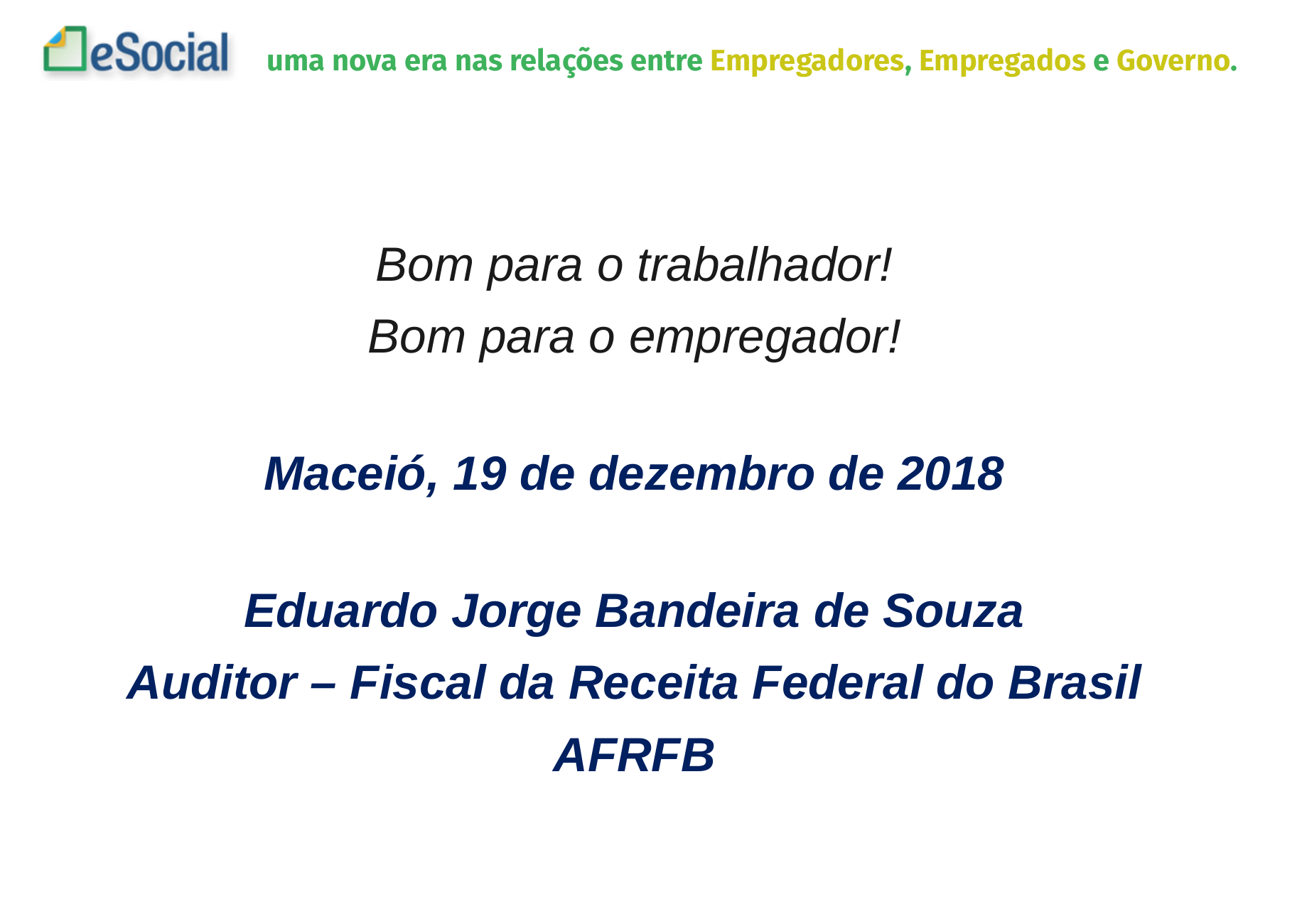

Bom para o trabalhador!
Bom para o empregador!

Maceió, 19 de dezembro de 2018

Eduardo Jorge Bandeira de Souza
Auditor – Fiscal da Receita Federal do Brasil
AFRFB